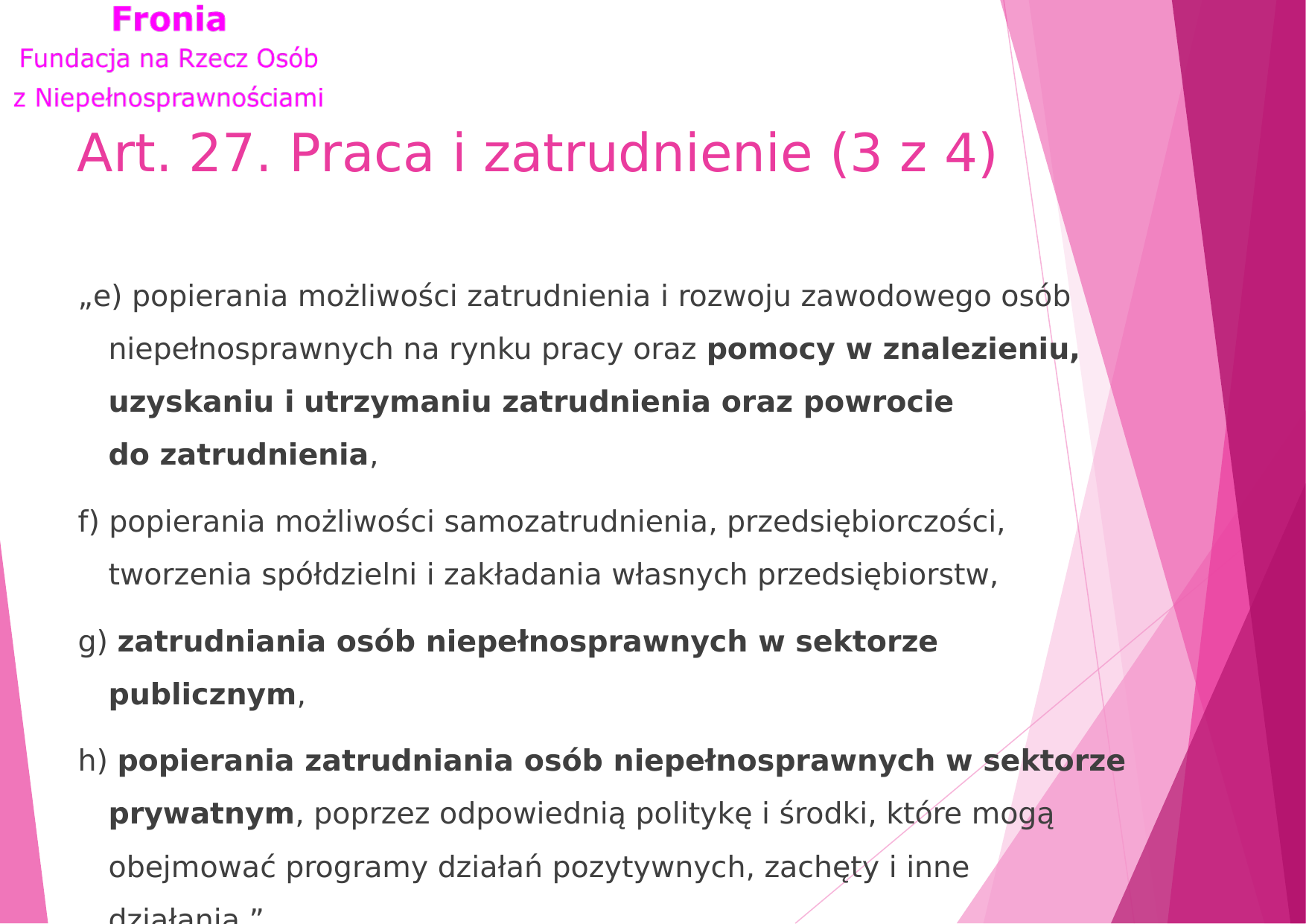

# Art. 27. Praca i zatrudnienie (3 z 4)
„e) popierania możliwości zatrudnienia i rozwoju zawodowego osób niepełnosprawnych na rynku pracy oraz pomocy w znalezieniu, uzyskaniu i utrzymaniu zatrudnienia oraz powrocie do zatrudnienia,
f) popierania możliwości samozatrudnienia, przedsiębiorczości, tworzenia spółdzielni i zakładania własnych przedsiębiorstw,
g) zatrudniania osób niepełnosprawnych w sektorze publicznym,
h) popierania zatrudniania osób niepełnosprawnych w sektorze prywatnym, poprzez odpowiednią politykę i środki, które mogą obejmować programy działań pozytywnych, zachęty i inne działania,”